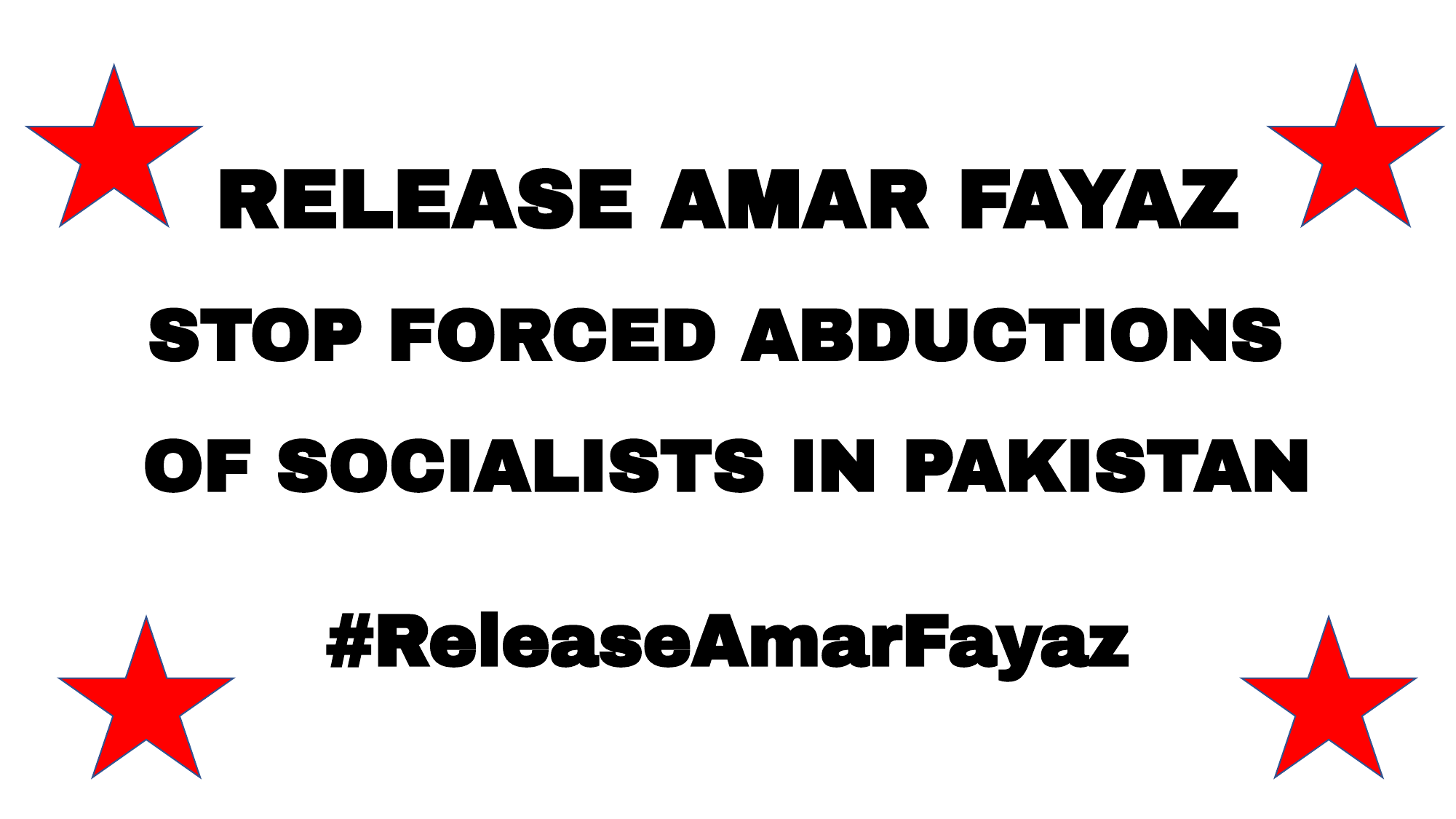

RELEASE AMAR FAYAZ
STOP FORCED ABDUCTIONS
OF SOCIALISTS IN PAKISTAN
#ReleaseAmarFayaz